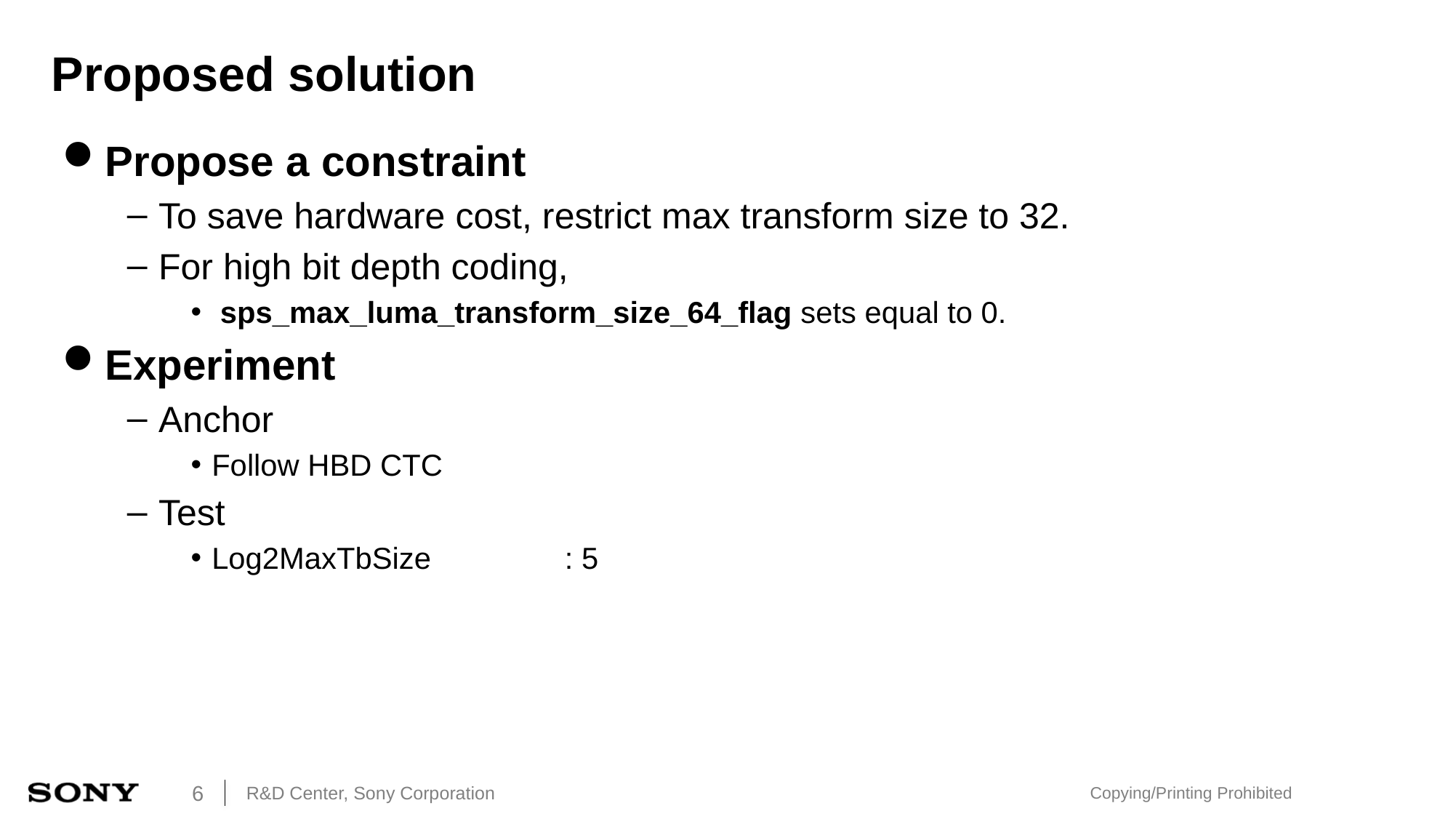

# Proposed solution
Propose a constraint
To save hardware cost, restrict max transform size to 32.
For high bit depth coding,
 sps_max_luma_transform_size_64_flag sets equal to 0.
Experiment
Anchor
Follow HBD CTC
Test
Log2MaxTbSize                : 5